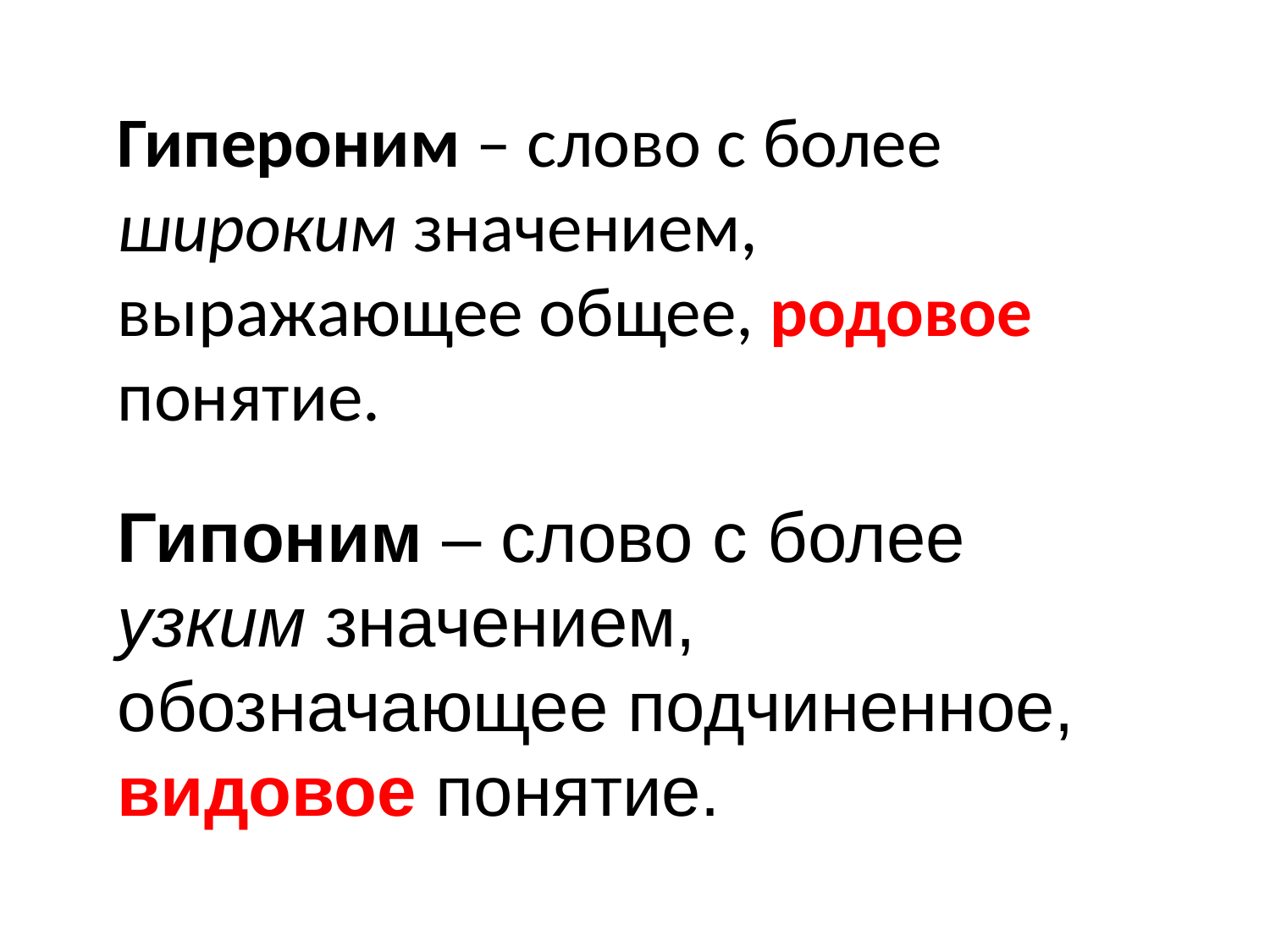

# Гипероним – слово с более широким значением, выражающее общее, родовое понятие.
Гипоним – слово с более узким значением, обозначающее подчиненное, видовое понятие.